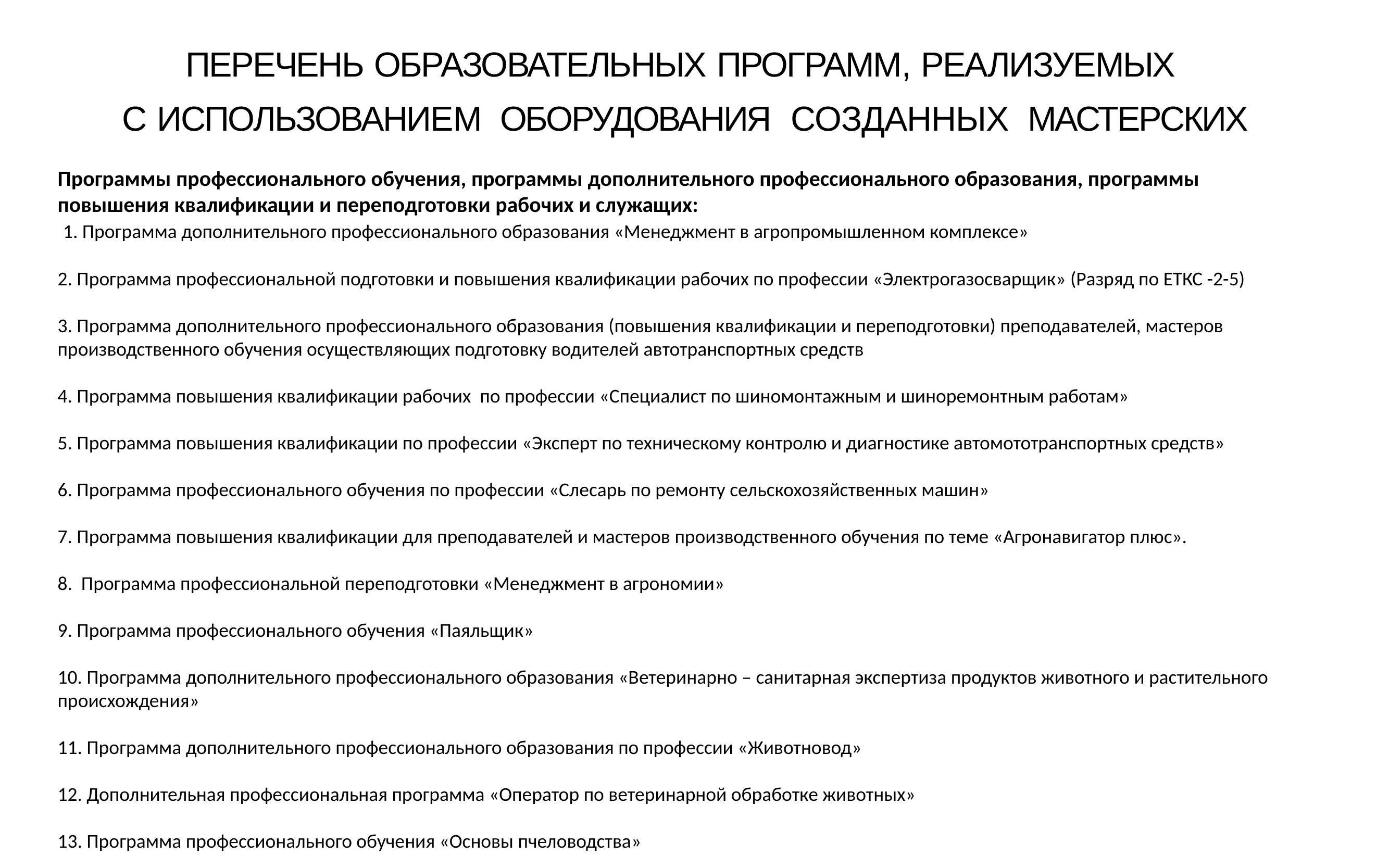

ПЕРЕЧЕНЬ ОБРАЗОВАТЕЛЬНЫХ ПРОГРАММ, РЕАЛИЗУЕМЫХ
С ИСПОЛЬЗОВАНИЕМ  ОБОРУДОВАНИЯ  СОЗДАННЫХ  МАСТЕРСКИХ
Программы профессионального обучения, программы дополнительного профессионального образования, программы повышения квалификации и переподготовки рабочих и служащих:
 1. Программа дополнительного профессионального образования «Менеджмент в агропромышленном комплексе»

2. Программа профессиональной подготовки и повышения квалификации рабочих по профессии «Электрогазосварщик» (Разряд по ЕТКС -2-5)

3. Программа дополнительного профессионального образования (повышения квалификации и переподготовки) преподавателей, мастеров производственного обучения осуществляющих подготовку водителей автотранспортных средств

4. Программа повышения квалификации рабочих  по профессии «Специалист по шиномонтажным и шиноремонтным работам»

5. Программа повышения квалификации по профессии «Эксперт по техническому контролю и диагностике автомототранспортных средств»

6. Программа профессионального обучения по профессии «Слесарь по ремонту сельскохозяйственных машин»

7. Программа повышения квалификации для преподавателей и мастеров производственного обучения по теме «Агронавигатор плюс».

8.  Программа профессиональной переподготовки «Менеджмент в агрономии»

9. Программа профессионального обучения «Паяльщик»

10. Программа дополнительного профессионального образования «Ветеринарно – санитарная экспертиза продуктов животного и растительного происхождения»

11. Программа дополнительного профессионального образования по профессии «Животновод»

12. Дополнительная профессиональная программа «Оператор по ветеринарной обработке животных»

13. Программа профессионального обучения «Основы пчеловодства»